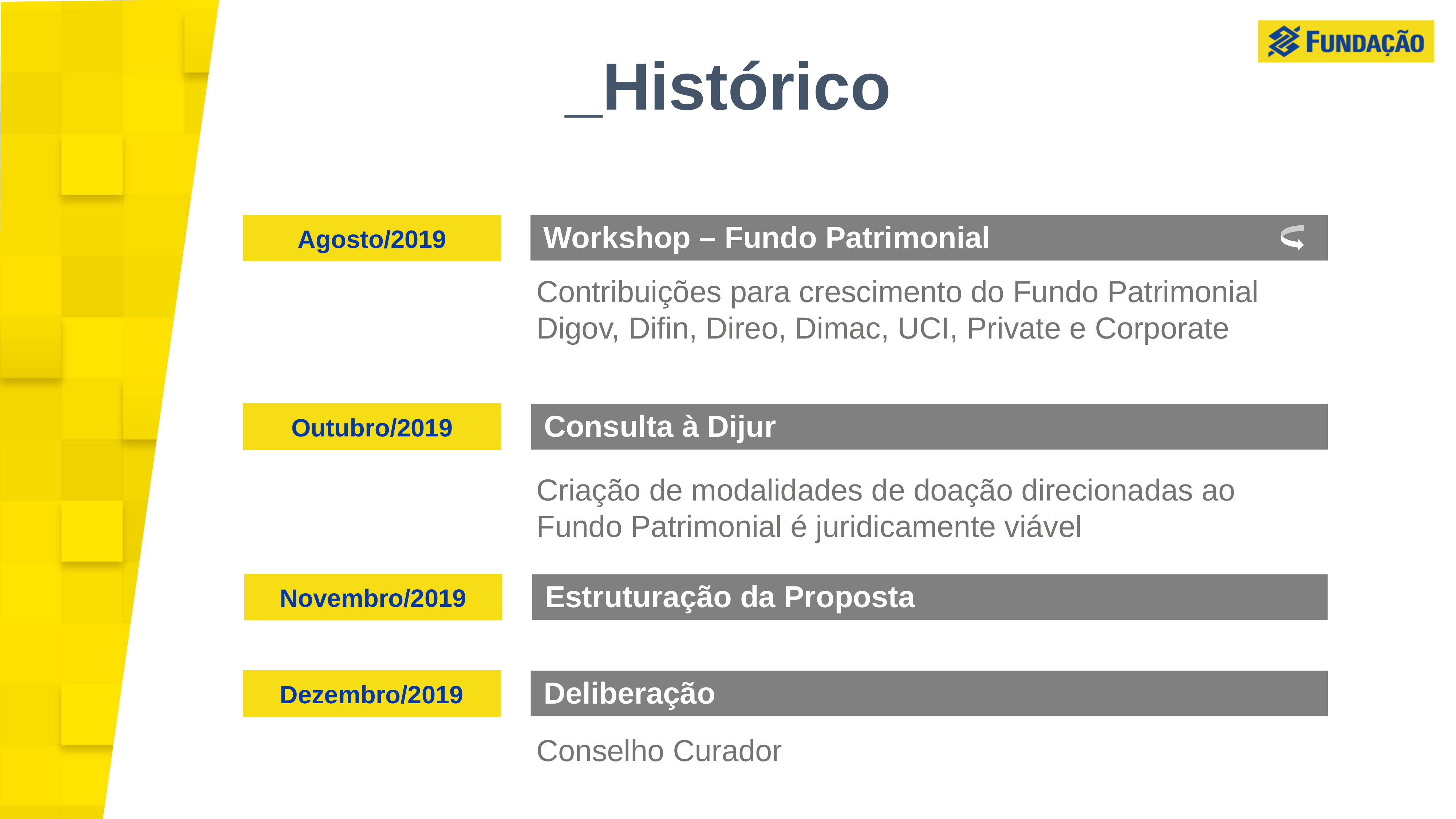

_Histórico
Agosto/2019
Workshop – Fundo Patrimonial

Contribuições para crescimento do Fundo Patrimonial
Digov, Difin, Direo, Dimac, UCI, Private e Corporate
Outubro/2019
Consulta à Dijur
Criação de modalidades de doação direcionadas ao Fundo Patrimonial é juridicamente viável
Novembro/2019
Estruturação da Proposta
Dezembro/2019
Deliberação
Conselho Curador